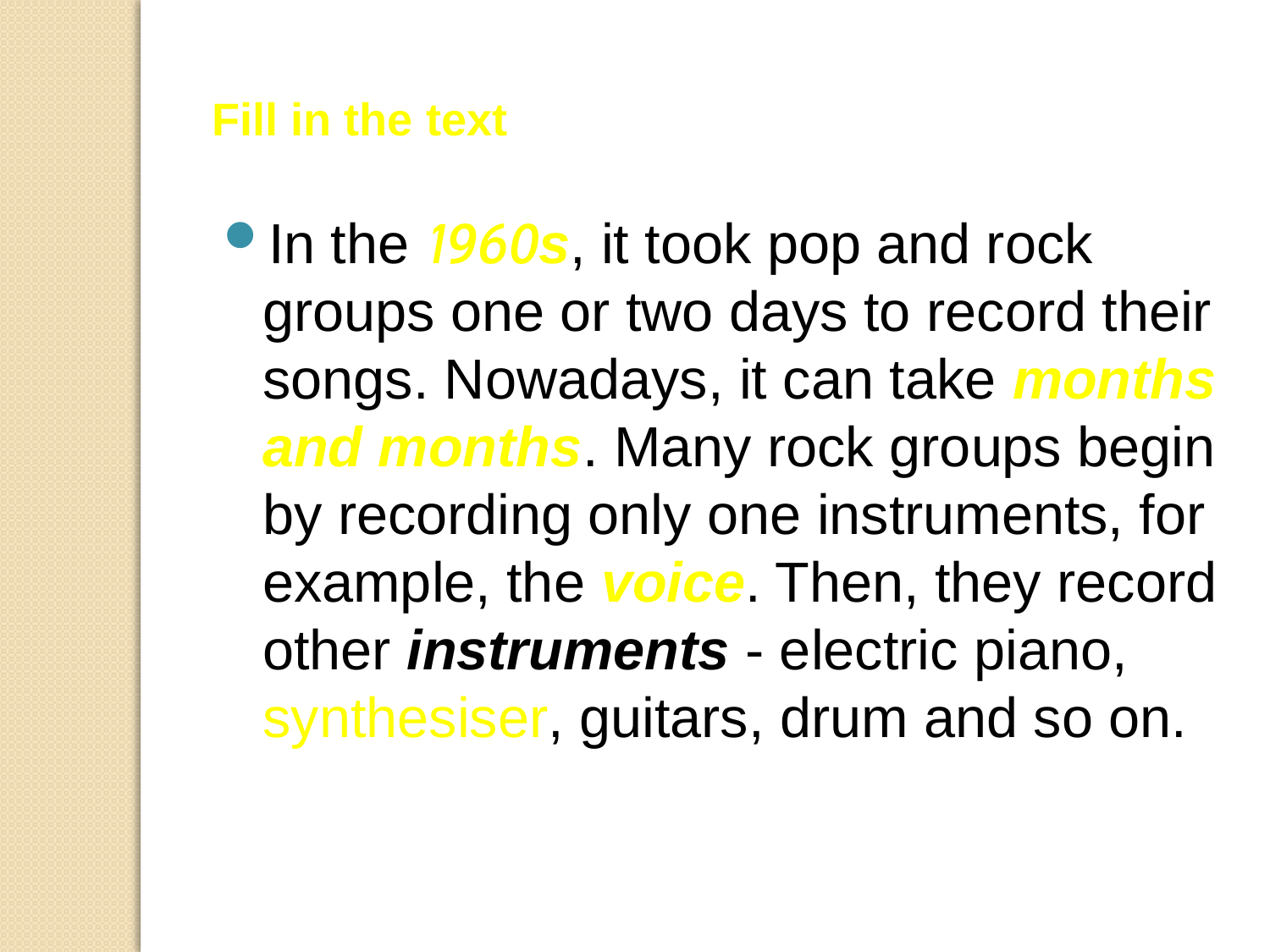

Fill in the text
In the 1960s, it took pop and rock groups one or two days to record their songs. Nowadays, it can take months and months. Many rock groups begin by recording only one instruments, for example, the voice. Then, they record other instruments - electric piano, synthesiser, guitars, drum and so on.